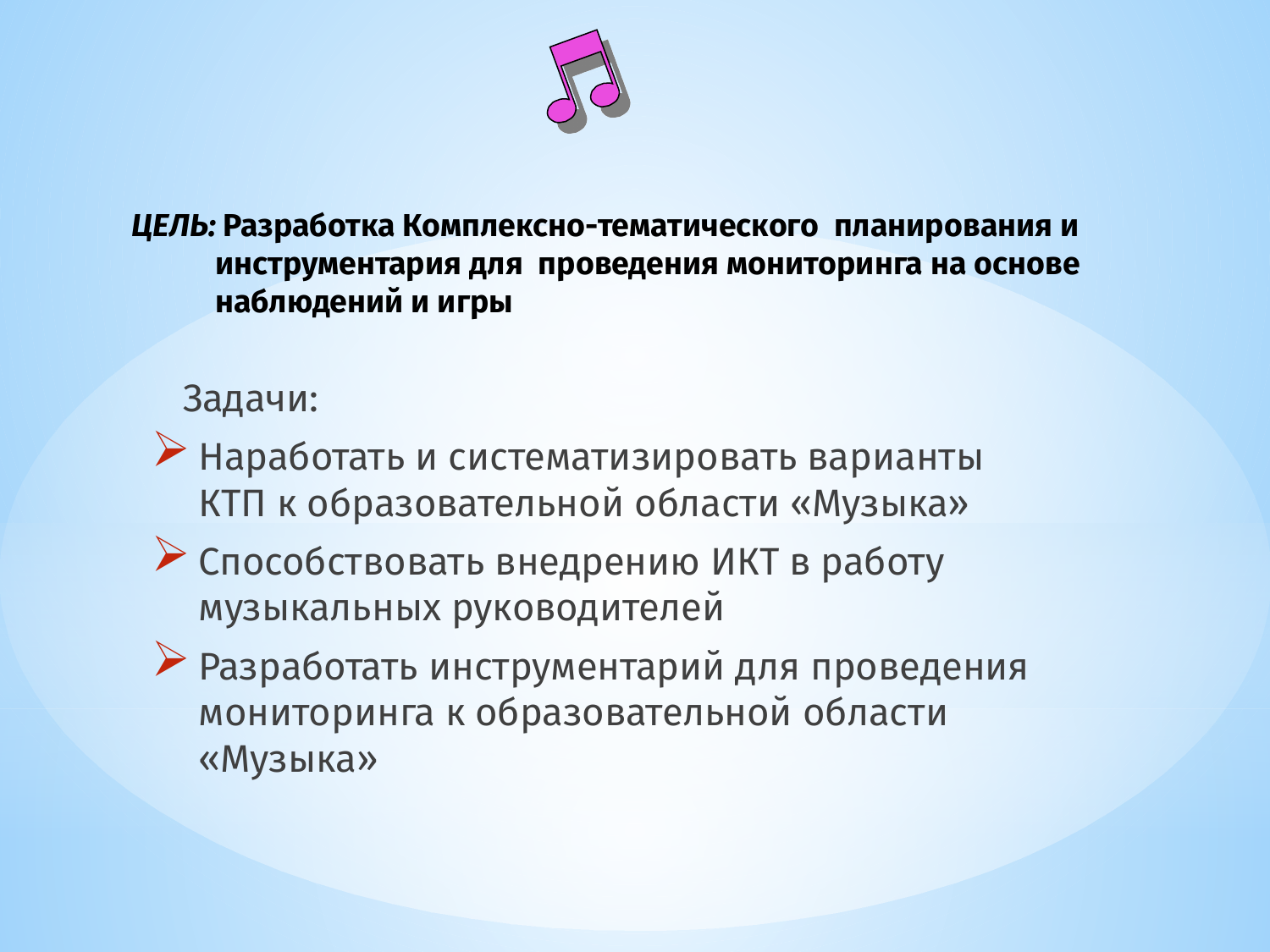

# ЦЕЛЬ: Разработка Комплексно-тематического  планирования и инструментария для  проведения мониторинга на основе наблюдений и игры
Задачи:
Наработать и систематизировать варианты КТП к образовательной области «Музыка»
Способствовать внедрению ИКТ в работу музыкальных руководителей
Разработать инструментарий для проведения мониторинга к образовательной области «Музыка»